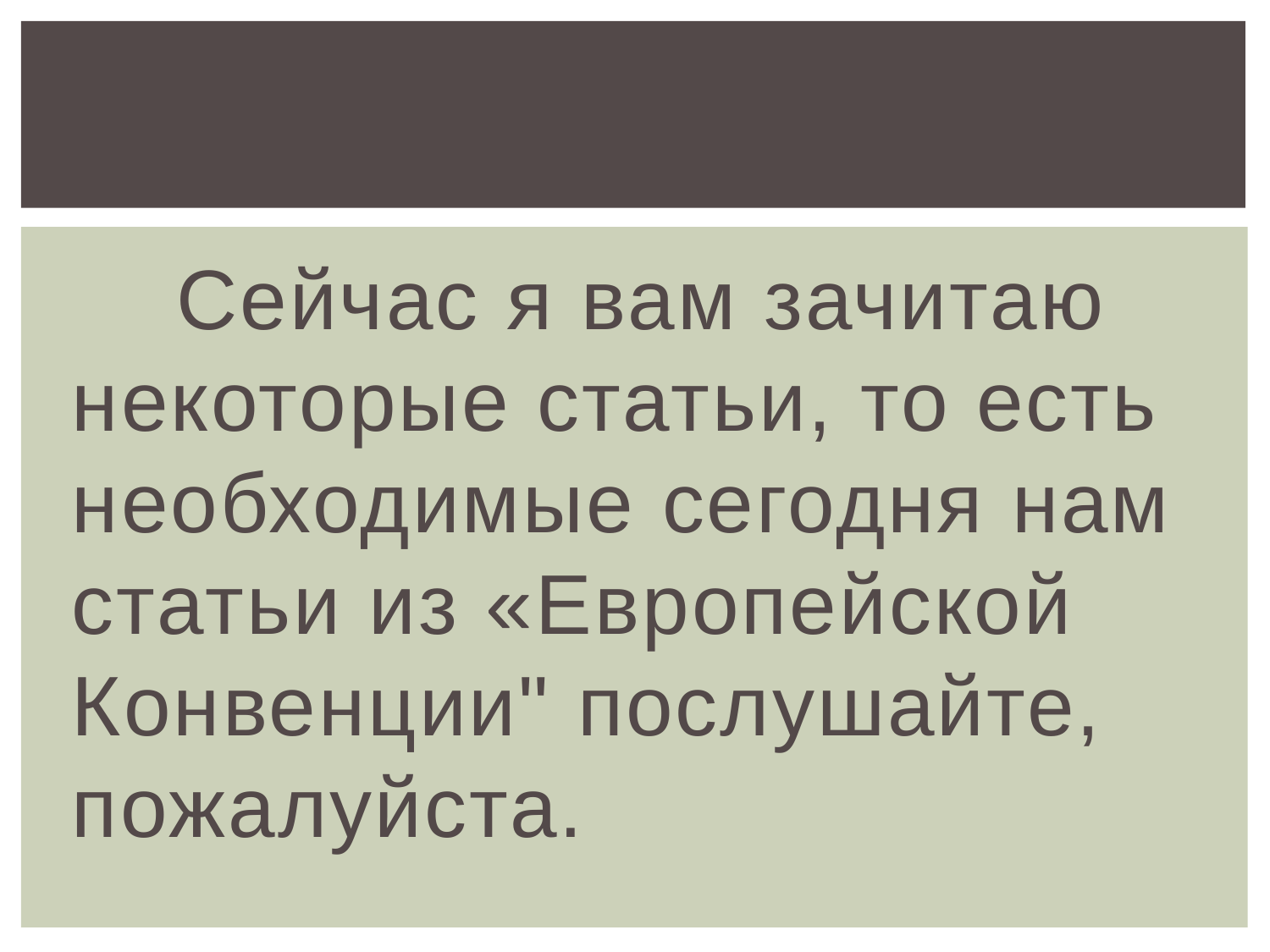

Сейчас я вам зачитаю некоторые статьи, то есть необходимые сегодня нам статьи из «Европейской Конвенции" послушайте, пожалуйста.